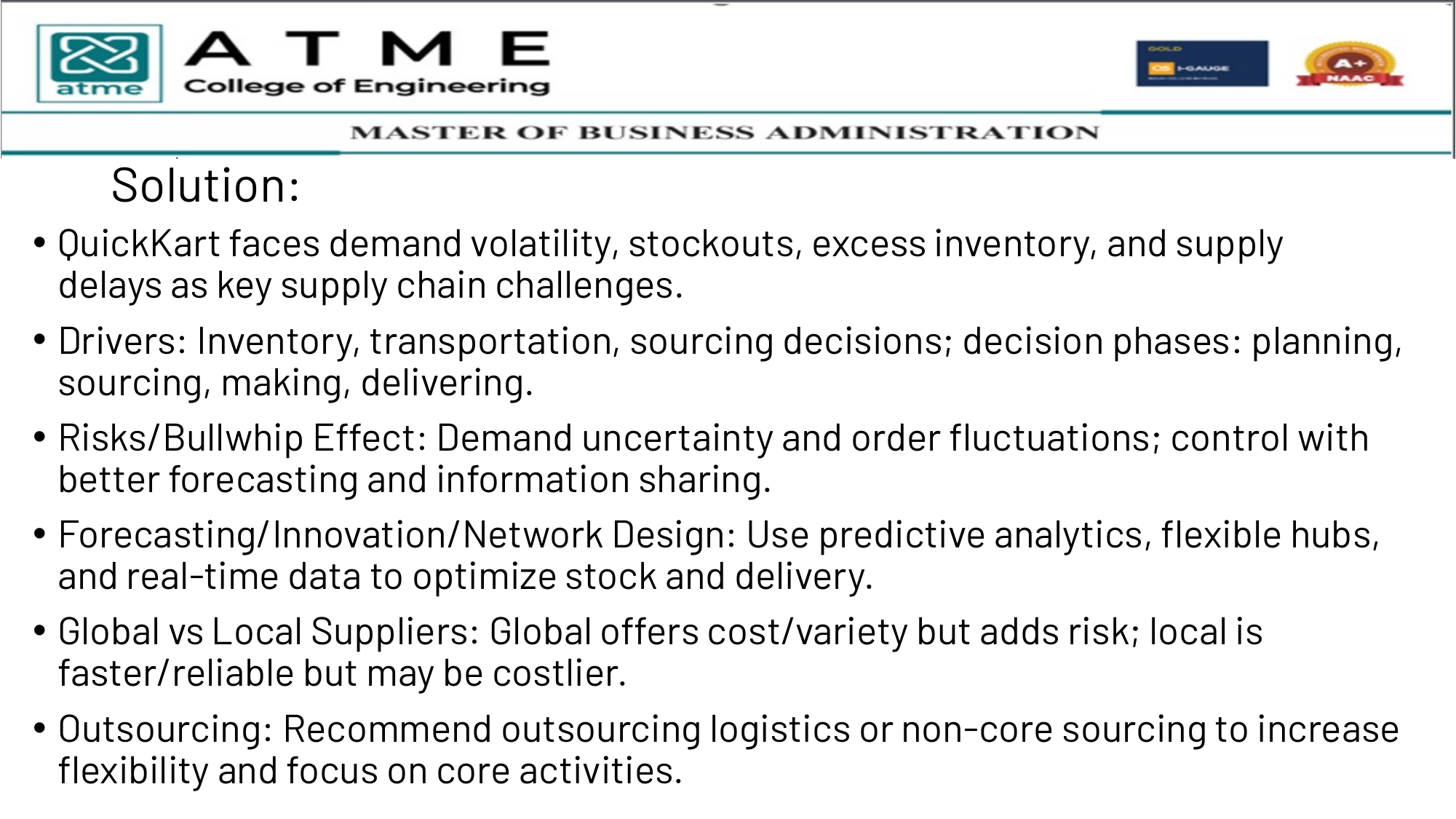

# Solution:
QuickKart faces demand volatility, stockouts, excess inventory, and supply delays as key supply chain challenges.
Drivers: Inventory, transportation, sourcing decisions; decision phases: planning, sourcing, making, delivering.
Risks/Bullwhip Effect: Demand uncertainty and order fluctuations; control with better forecasting and information sharing.
Forecasting/Innovation/Network Design: Use predictive analytics, flexible hubs, and real-time data to optimize stock and delivery.
Global vs Local Suppliers: Global offers cost/variety but adds risk; local is faster/reliable but may be costlier.
Outsourcing: Recommend outsourcing logistics or non-core sourcing to increase flexibility and focus on core activities.